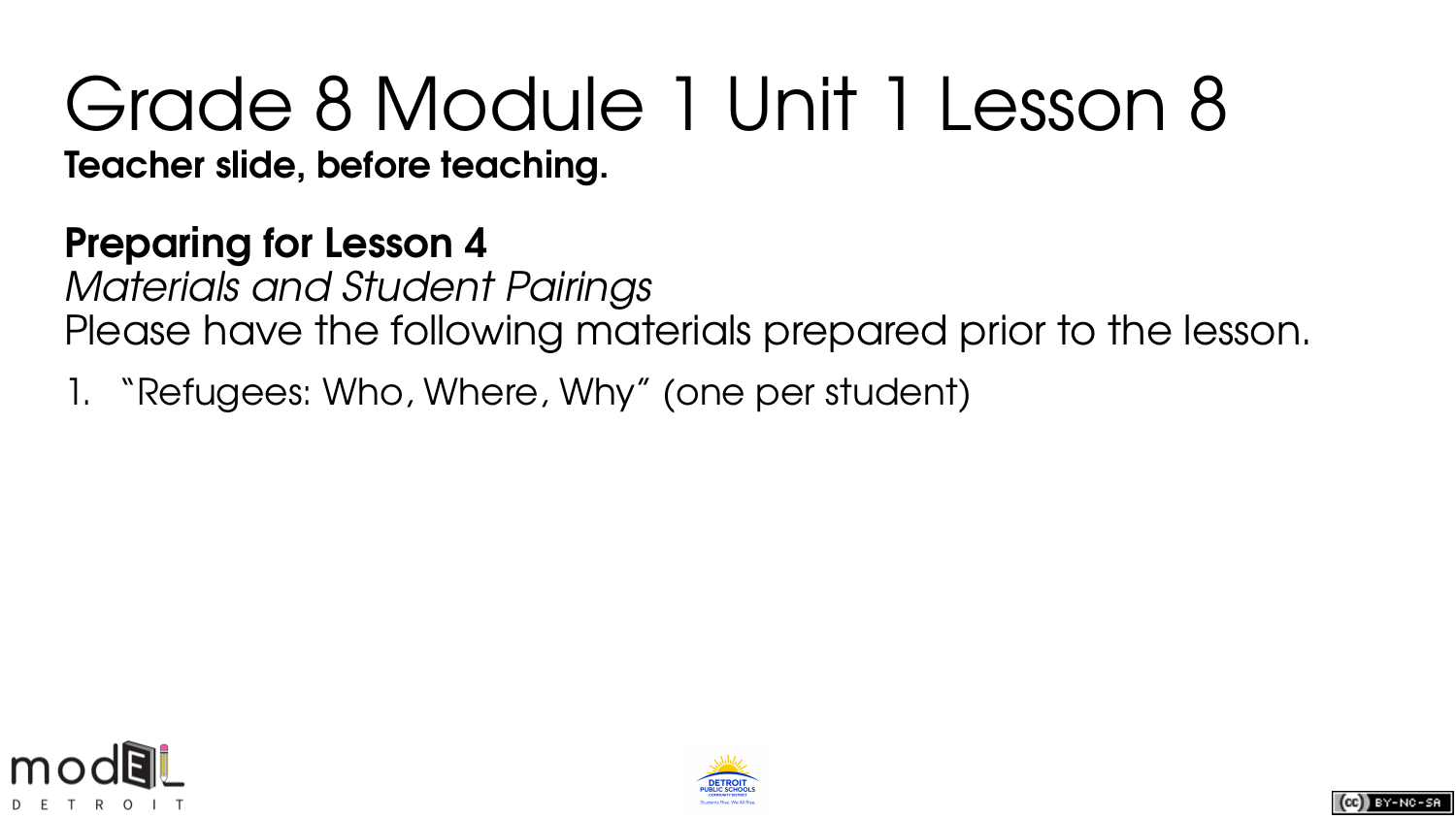

# Grade 8 Module 1 Unit 1 Lesson 8 Teacher slide, before teaching.
Preparing for Lesson 4
Materials and Student Pairings
Please have the following materials prepared prior to the lesson.
“Refugees: Who, Where, Why” (one per student)